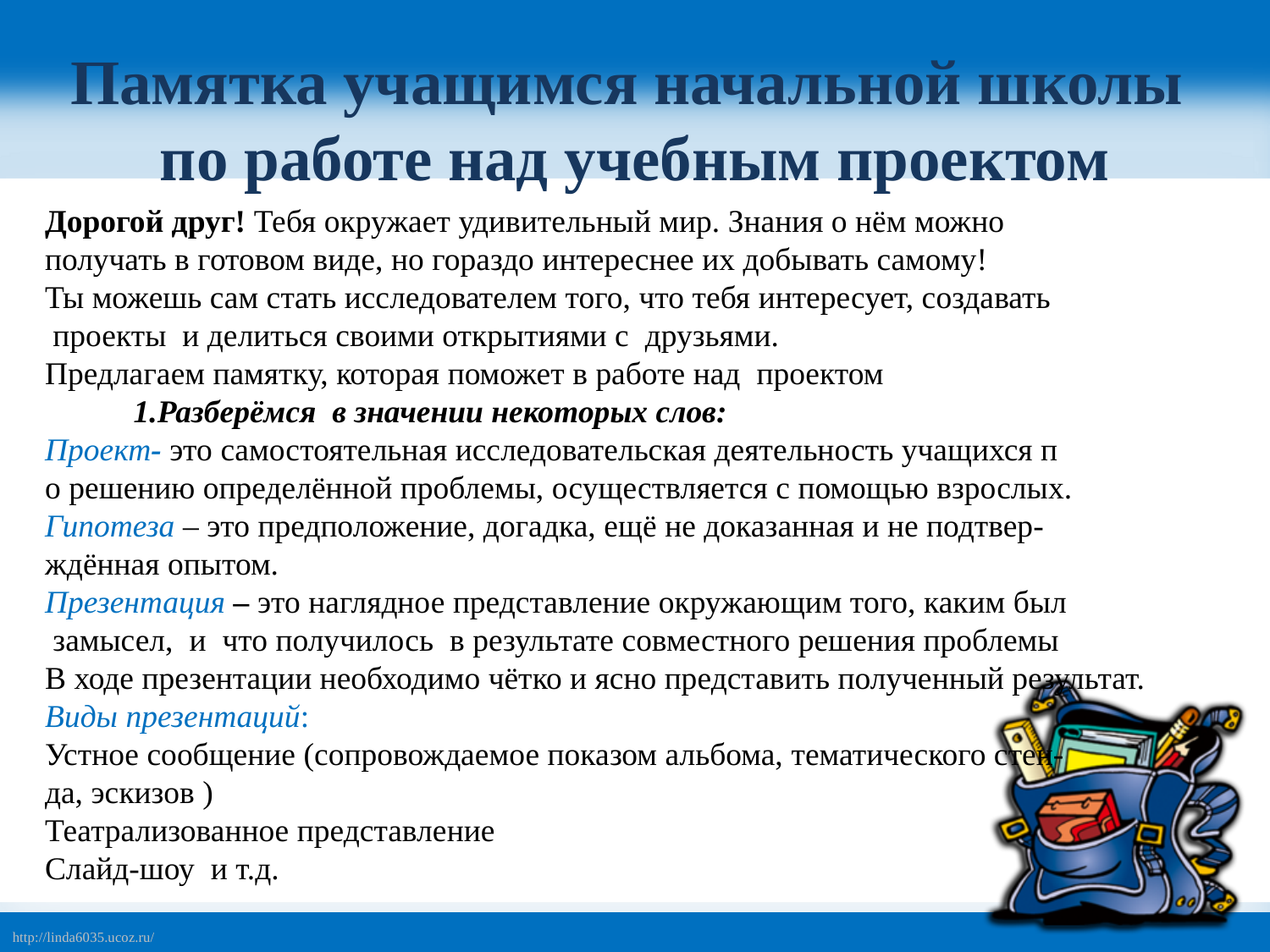

# Памятка учащимся начальной школы по работе над учебным проектом
Дорогой друг! Тебя окружает удивительный мир. Знания о нём можно
получать в готовом виде, но гораздо интереснее их добывать самому!
Ты можешь сам стать исследователем того, что тебя интересует, создавать
 проекты  и делиться своими открытиями с  друзьями.
Предлагаем памятку, которая поможет в работе над  проектом
           1.Разберёмся  в значении некоторых слов:
Проект- это самостоятельная исследовательская деятельность учащихся п
о решению определённой проблемы, осуществляется с помощью взрослых.
Гипотеза – это предположение, догадка, ещё не доказанная и не подтвер-
ждённая опытом.
Презентация – это наглядное представление окружающим того, каким был
 замысел,  и  что получилось  в результате совместного решения проблемы
В ходе презентации необходимо чётко и ясно представить полученный результат.
Виды презентаций:
Устное сообщение (сопровождаемое показом альбома, тематического стен-
да, эскизов )
Театрализованное представление
Слайд-шоу  и т.д.